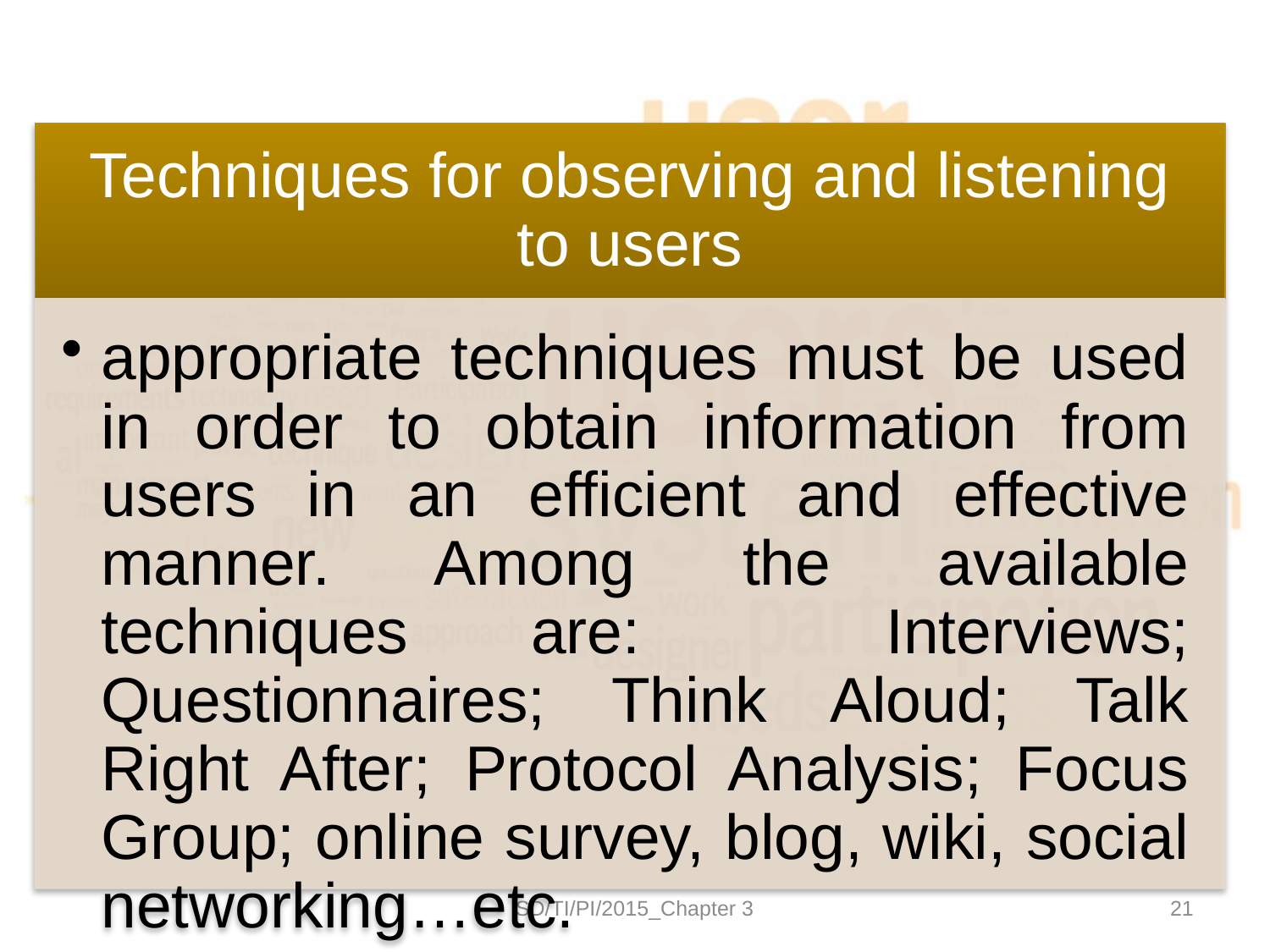

Techniques for observing and listening to users
appropriate techniques must be used in order to obtain information from users in an efficient and effective manner. Among the available techniques are:  Interviews; Questionnaires; Think Aloud; Talk Right After; Protocol Analysis; Focus Group; online survey, blog, wiki, social networking…etc.
SD/TI/PI/2015_Chapter 3
21